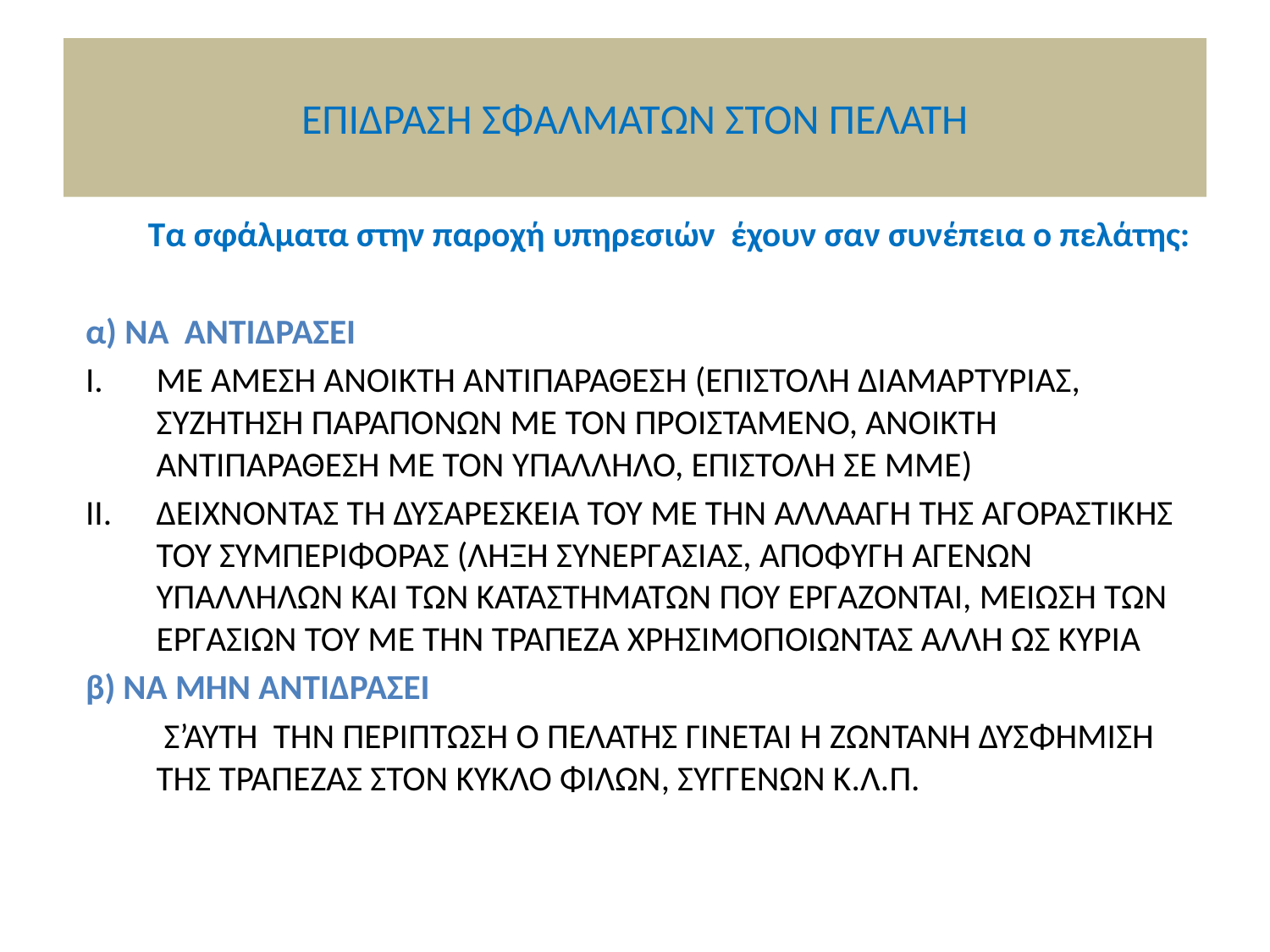

# ΕΠΙΔΡΑΣΗ ΣΦΑΛΜΑΤΩΝ ΣΤΟΝ ΠΕΛΑΤΗ

        Τα σφάλματα στην παροχή υπηρεσιών  έχουν σαν συνέπεια ο πελάτης:

α) ΝΑ  ΑΝΤΙΔΡΑΣΕΙ
ΜΕ ΑΜΕΣΗ ΑΝΟΙΚΤΗ ΑΝΤΙΠΑΡΑΘΕΣΗ (ΕΠΙΣΤΟΛΗ ΔΙΑΜΑΡΤΥΡΙΑΣ, ΣΥΖΗΤΗΣΗ ΠΑΡΑΠΟΝΩΝ ΜΕ ΤΟΝ ΠΡΟΙΣΤΑΜΕΝΟ, ΑΝΟΙΚΤΗ ΑΝΤΙΠΑΡΑΘΕΣΗ ΜΕ ΤΟΝ ΥΠΑΛΛΗΛΟ, ΕΠΙΣΤΟΛΗ ΣΕ ΜΜΕ)
ΔΕΙΧΝΟΝΤΑΣ ΤΗ ΔΥΣΑΡΕΣΚΕΙΑ ΤΟΥ ΜΕ ΤΗΝ ΑΛΛΑΑΓΗ ΤΗΣ ΑΓΟΡΑΣΤΙΚΗΣ ΤΟΥ ΣΥΜΠΕΡΙΦΟΡΑΣ (ΛΗΞΗ ΣΥΝΕΡΓΑΣΙΑΣ, ΑΠΟΦΥΓΗ ΑΓΕΝΩΝ ΥΠΑΛΛΗΛΩΝ ΚΑΙ ΤΩΝ ΚΑΤΑΣΤΗΜΑΤΩΝ ΠΟΥ ΕΡΓΑΖΟΝΤΑΙ, ΜΕΙΩΣΗ ΤΩΝ ΕΡΓΑΣΙΩΝ ΤΟΥ ΜΕ ΤΗΝ ΤΡΑΠΕΖΑ ΧΡΗΣΙΜΟΠΟΙΩΝΤΑΣ ΆΛΛΗ ΩΣ ΚΥΡΙΑ
β) ΝΑ ΜΗΝ ΑΝΤΙΔΡΑΣΕΙ
          Σ’ΑΥΤΗ  ΤΗΝ ΠΕΡΙΠΤΩΣΗ Ο ΠΕΛΑΤΗΣ ΓΙΝΕΤΑΙ Η ΖΩΝΤΑΝΗ ΔΥΣΦΗΜΙΣΗ ΤΗΣ ΤΡΑΠΕΖΑΣ ΣΤΟΝ ΚΥΚΛΟ ΦΙΛΩΝ, ΣΥΓΓΕΝΩΝ Κ.Λ.Π.